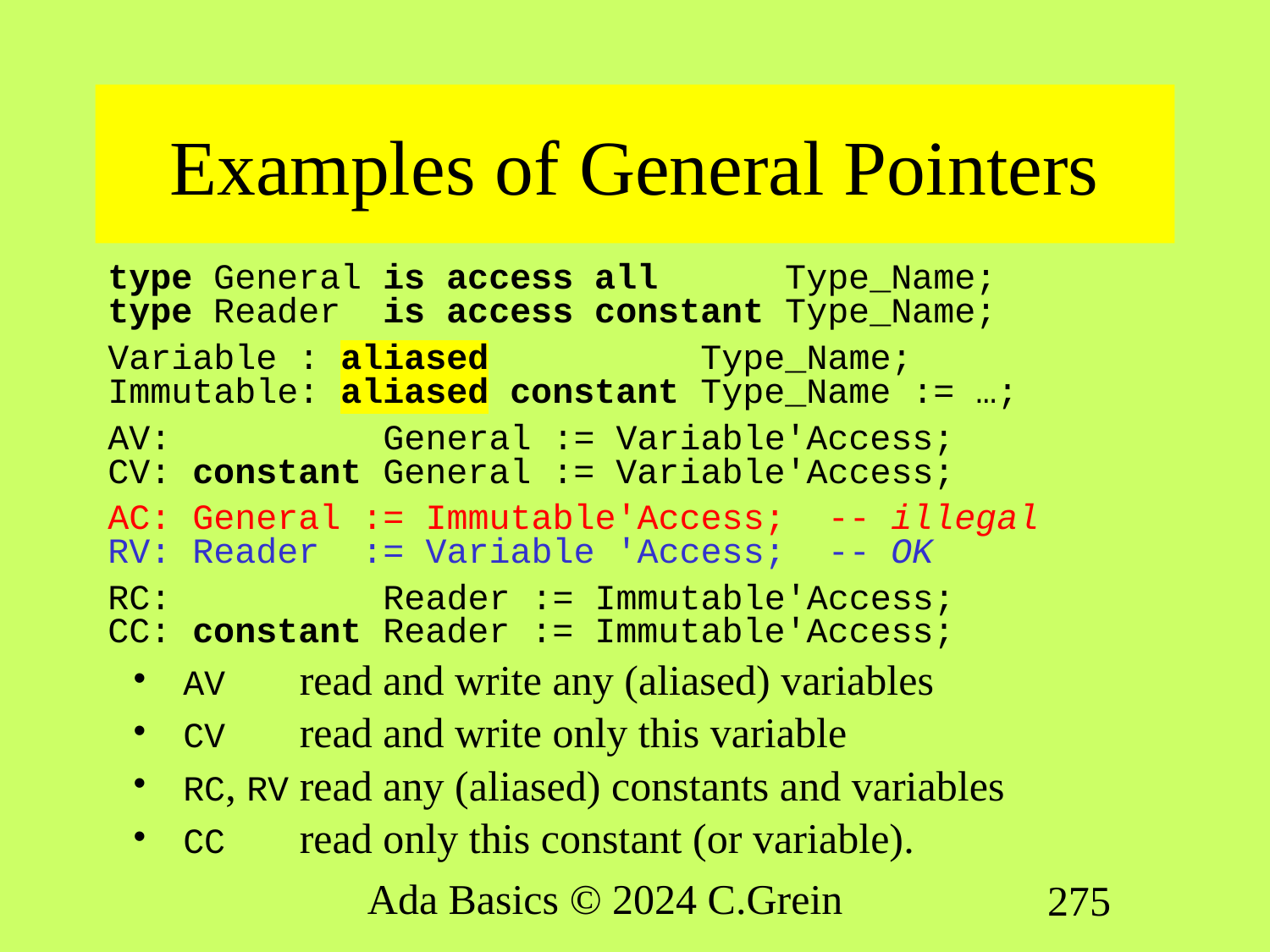

# Examples of General Pointers
type General is access all      Type_Name;
type Reader  is access constant Type_Name;
Variable : aliased          Type_Name;
Immutable: aliased constant Type_Name := …;
AV:          General := Variable'Access;
CV: constant General := Variable'Access;
AC: General := Immutable'Access;  -- illegal
RV: Reader  := Variable 'Access;  -- OK
RC:          Reader := Immutable'Access;
CC: constant Reader := Immutable'Access;
AV       read and write any (aliased) variables
CV    read and write only this variable
RC, RV read any (aliased) constants and variables
CC       read only this constant (or variable).
Ada Basics © 2024 C.Grein
275